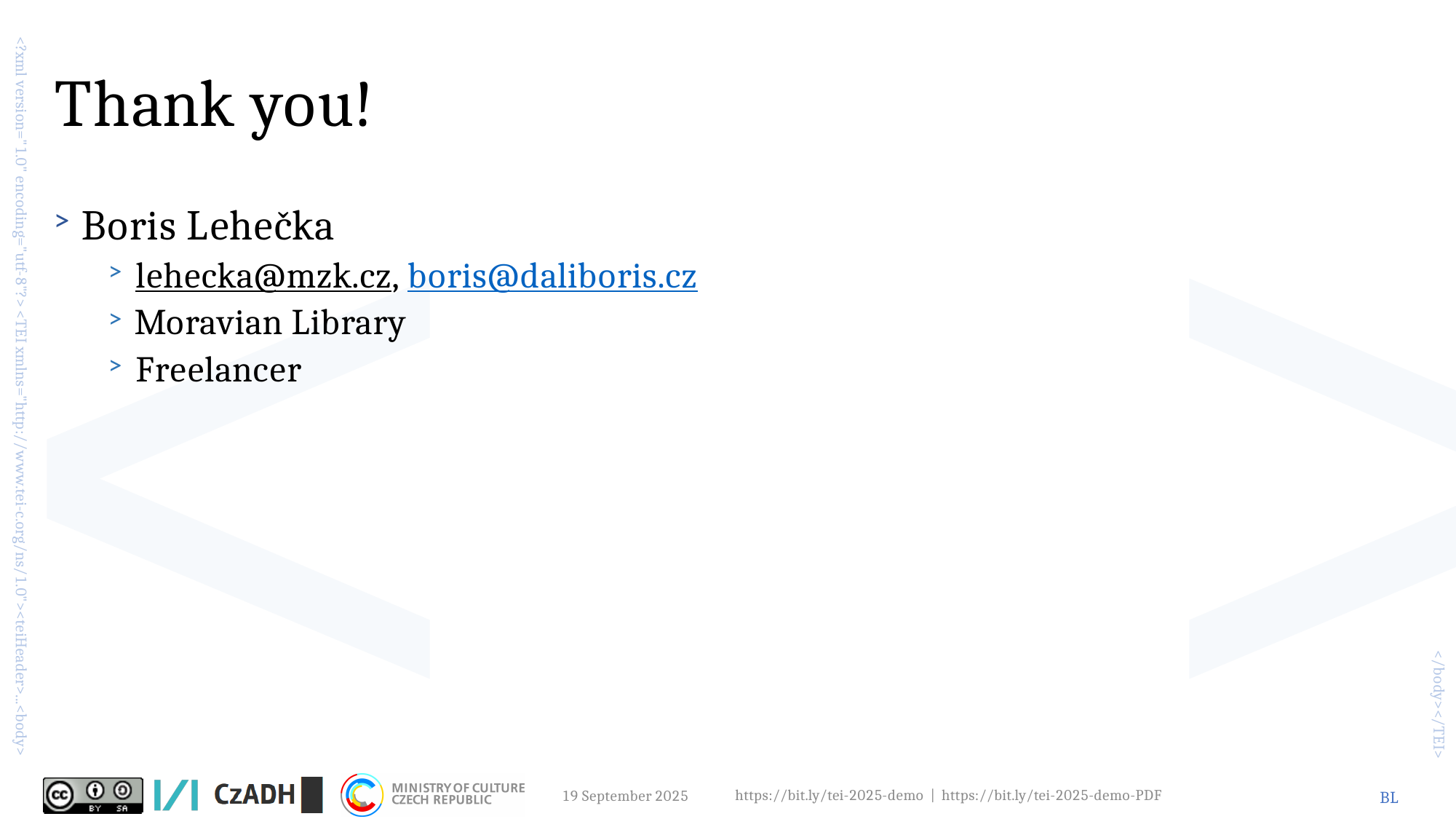

# Thank you!
Boris Lehečka
lehecka@mzk.cz, boris@daliboris.cz
Moravian Library
Freelancer
19 September 2025